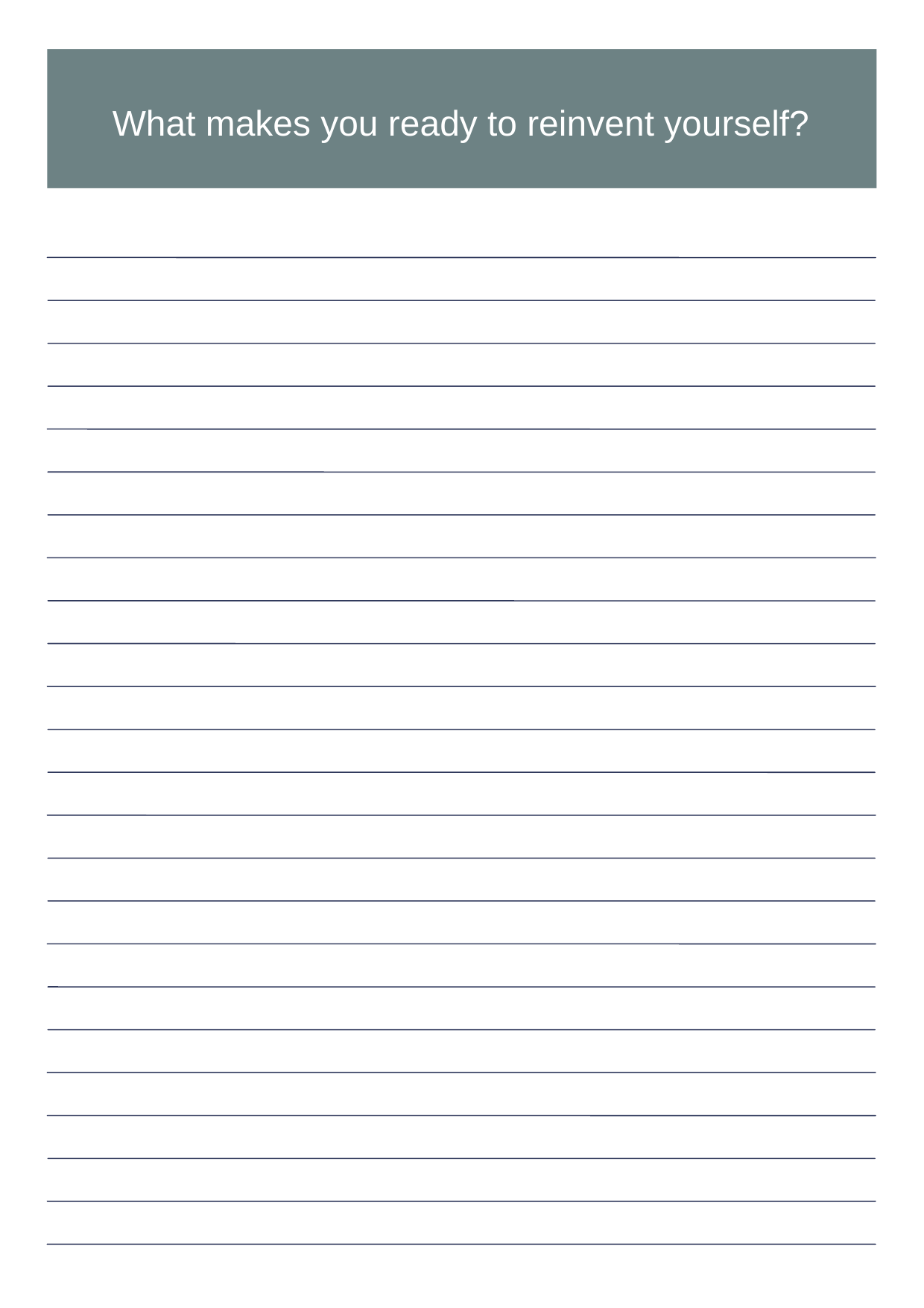

What makes you ready to reinvent yourself?